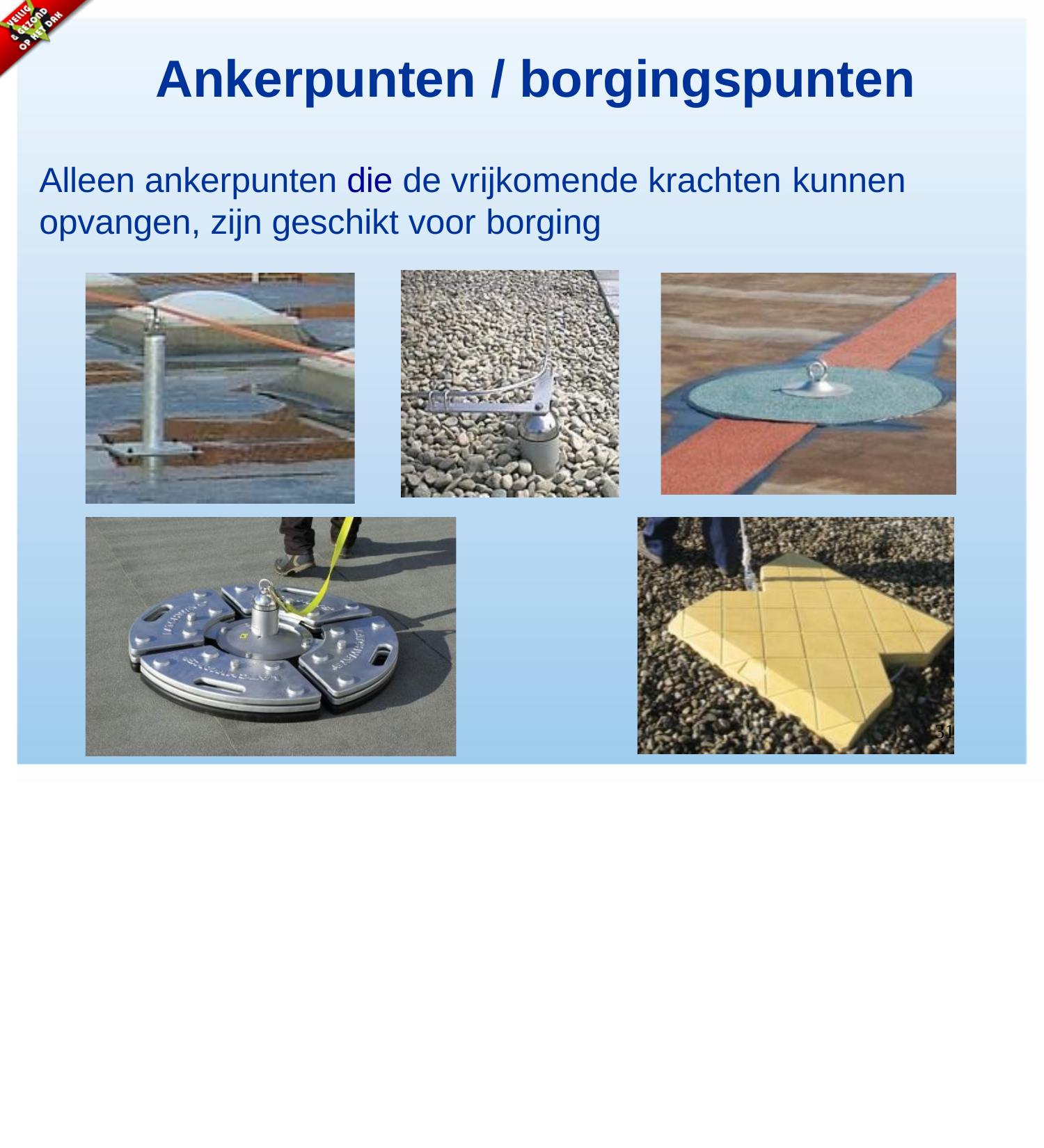

# Ankerpunten / borgingspunten
Alleen ankerpunten die de vrijkomende krachten kunnen
opvangen, zijn geschikt voor borging

31